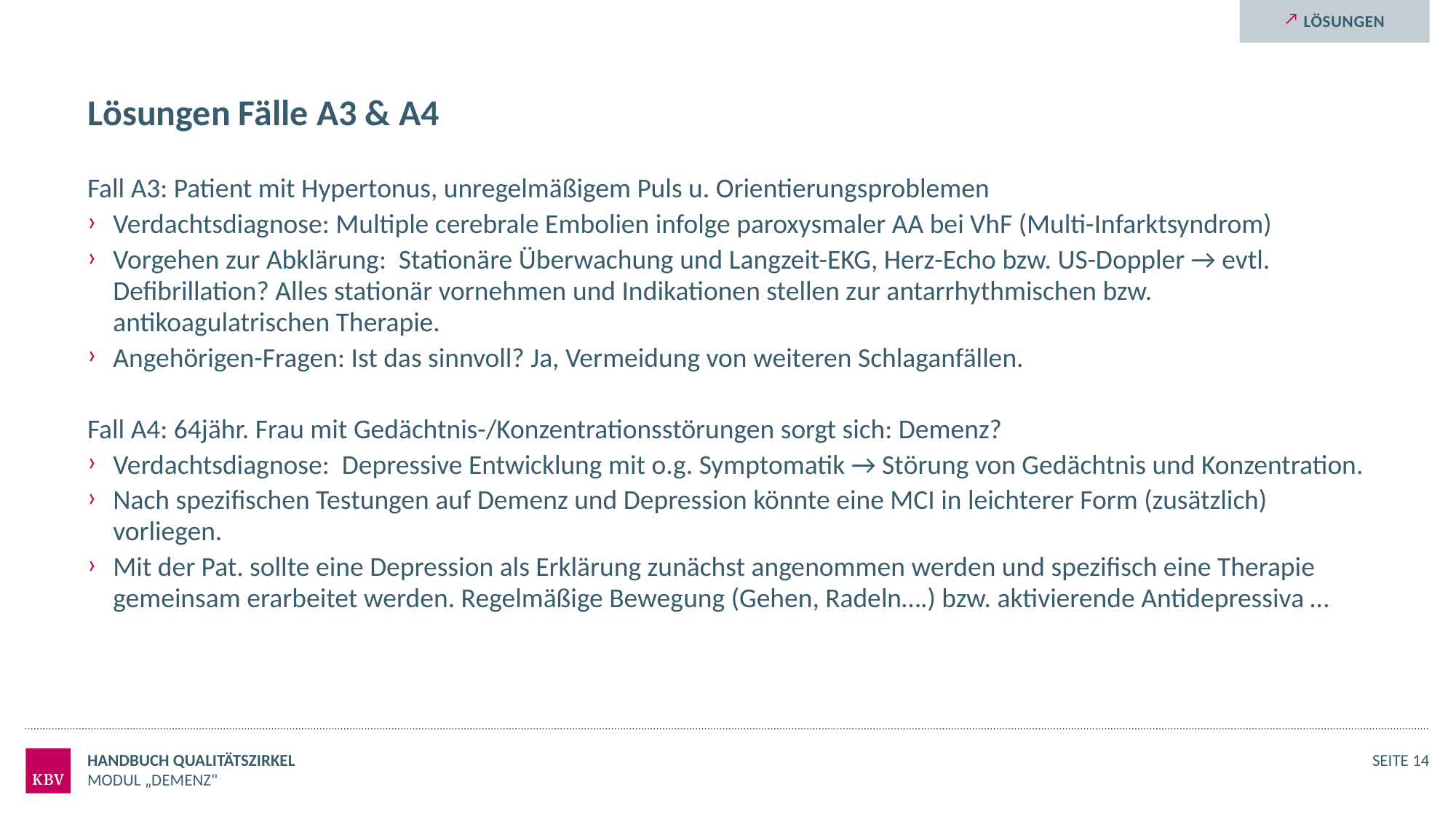

Lösungen
# Lösungen Fälle A3 & A4
Fall A3: Patient mit Hypertonus, unregelmäßigem Puls u. Orientierungsproblemen
Verdachtsdiagnose: Multiple cerebrale Embolien infolge paroxysmaler AA bei VhF (Multi-Infarktsyndrom)
Vorgehen zur Abklärung:  Stationäre Überwachung und Langzeit-EKG, Herz-Echo bzw. US-Doppler → evtl. Defibrillation? Alles stationär vornehmen und Indikationen stellen zur antarrhythmischen bzw. antikoagulatrischen Therapie.
Angehörigen-Fragen: Ist das sinnvoll? Ja, Vermeidung von weiteren Schlaganfällen.

Fall A4: 64jähr. Frau mit Gedächtnis-/Konzentrationsstörungen sorgt sich: Demenz?
Verdachtsdiagnose:  Depressive Entwicklung mit o.g. Symptomatik → Störung von Gedächtnis und Konzentration.
Nach spezifischen Testungen auf Demenz und Depression könnte eine MCI in leichterer Form (zusätzlich) vorliegen.
Mit der Pat. sollte eine Depression als Erklärung zunächst angenommen werden und spezifisch eine Therapie gemeinsam erarbeitet werden. Regelmäßige Bewegung (Gehen, Radeln….) bzw. aktivierende Antidepressiva …

Handbuch Qualitätszirkel
Seite 14
Modul „Demenz"